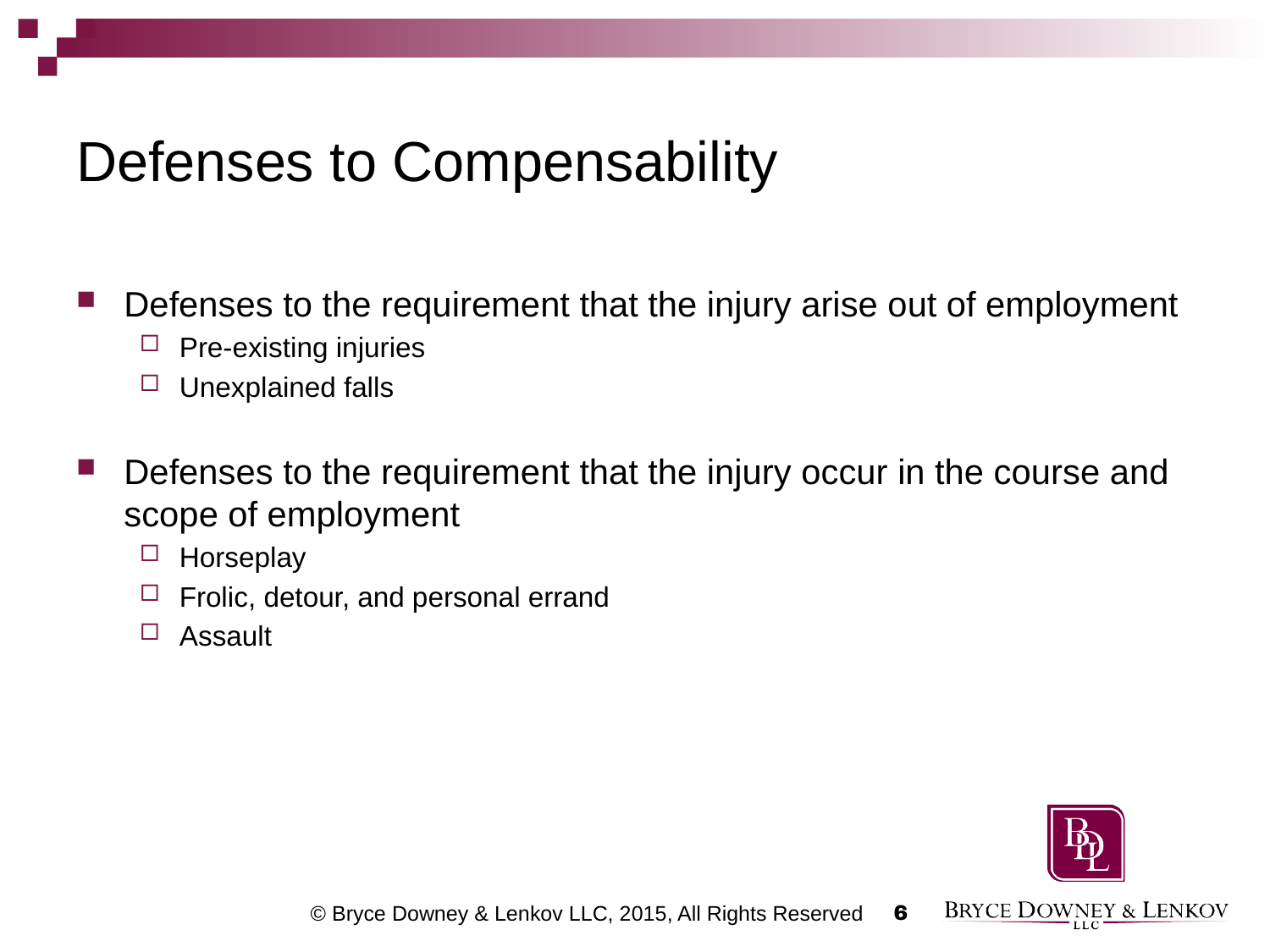

# Defenses to Compensability
Defenses to the requirement that the injury arise out of employment
Pre-existing injuries
Unexplained falls

Defenses to the requirement that the injury occur in the course and scope of employment
Horseplay
Frolic, detour, and personal errand
Assault

6